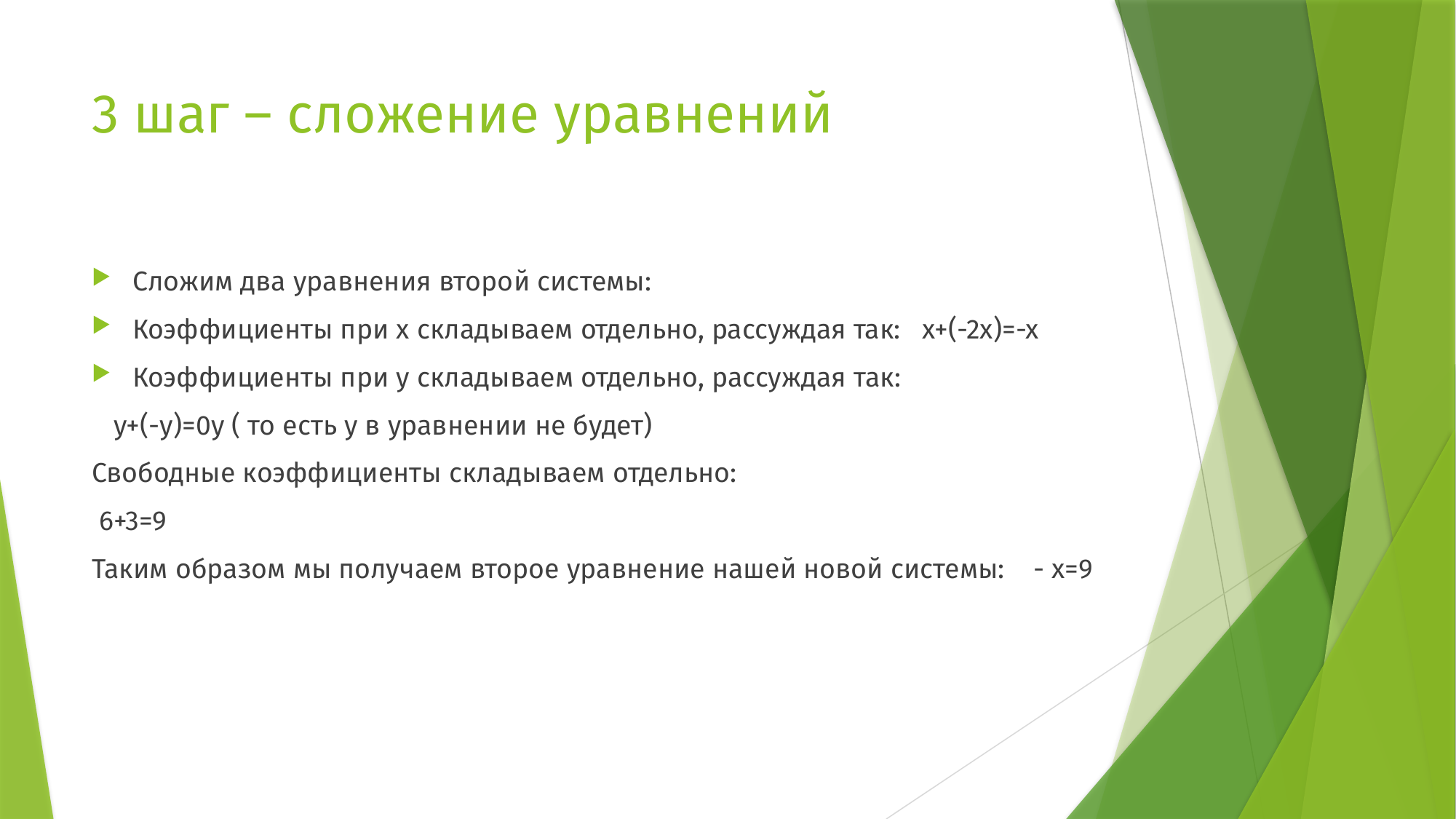

# 3 шаг – сложение уравнений
Сложим два уравнения второй системы:
Коэффициенты при х складываем отдельно, рассуждая так:   х+(-2х)=-х
Коэффициенты при у складываем отдельно, рассуждая так:
   у+(-у)=0у ( то есть у в уравнении не будет)
Свободные коэффициенты складываем отдельно:
 6+3=9
Таким образом мы получаем второе уравнение нашей новой системы:    - х=9